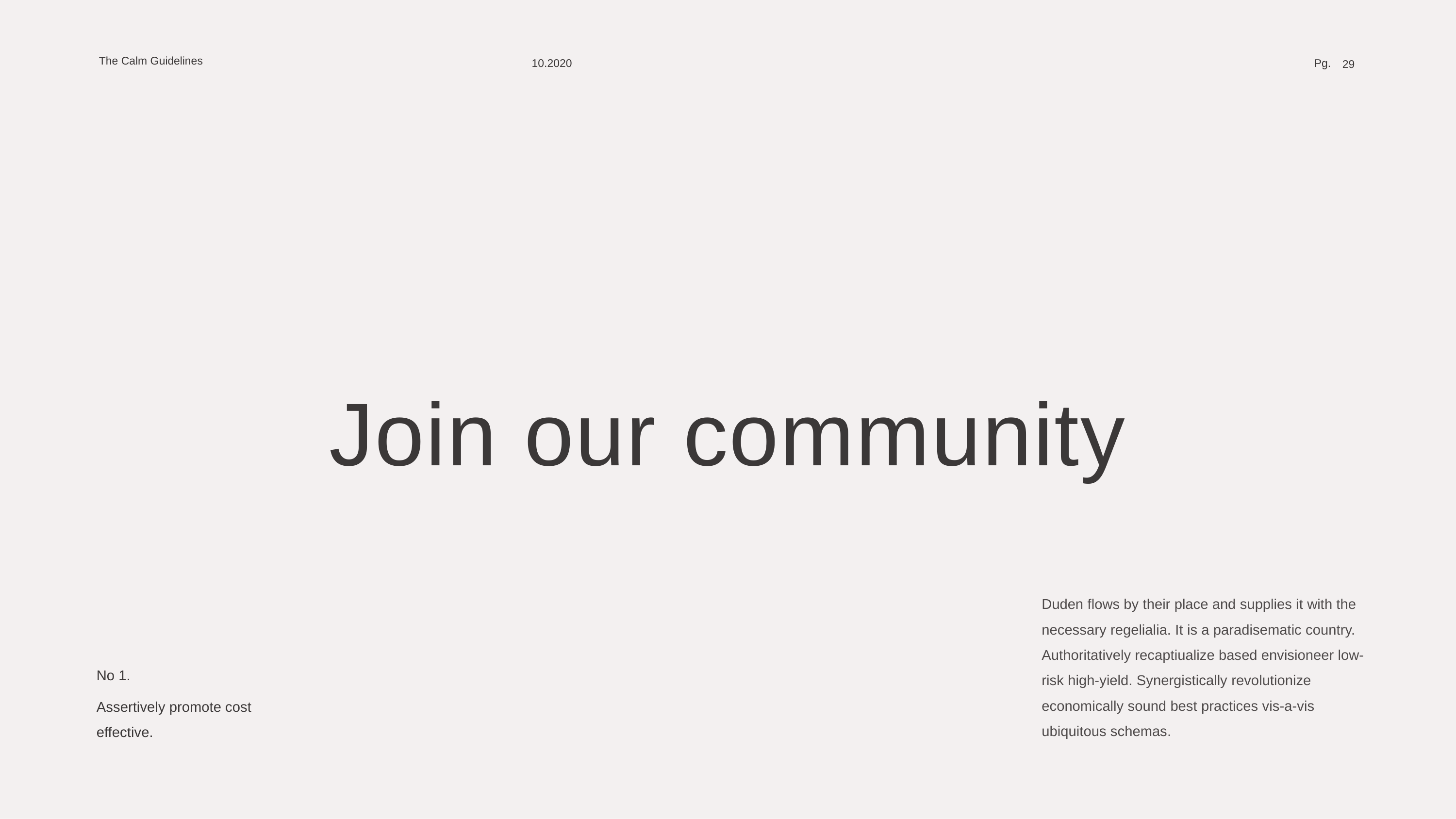

Join our community
Duden flows by their place and supplies it with the necessary regelialia. It is a paradisematic country. Authoritatively recaptiualize based envisioneer low-risk high-yield. Synergistically revolutionize economically sound best practices vis-a-vis ubiquitous schemas.
No 1.
Assertively promote cost effective.